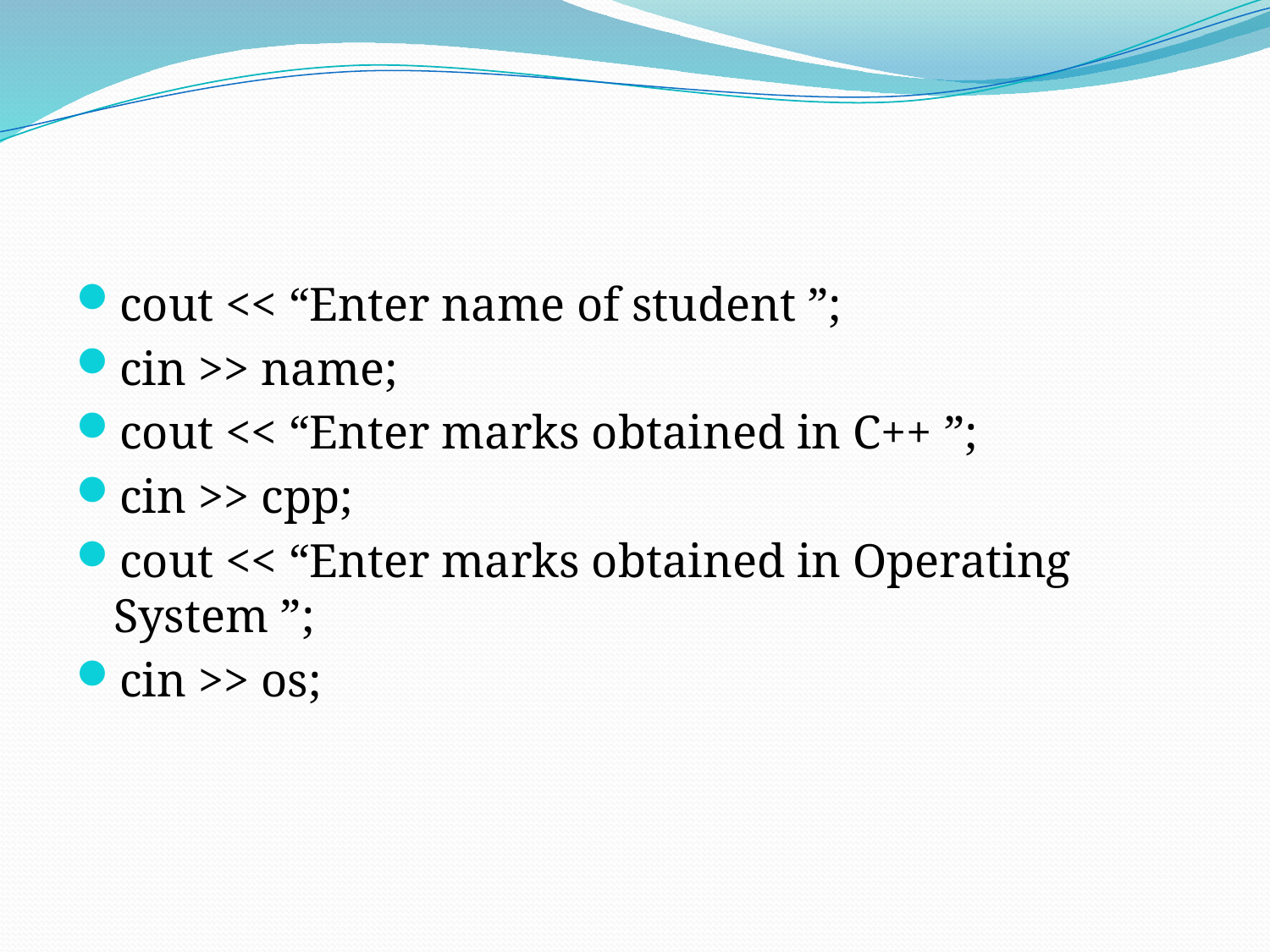

#
cout << “Enter name of student ”;
cin >> name;
cout << “Enter marks obtained in C++ ”;
cin >> cpp;
cout << “Enter marks obtained in Operating System ”;
cin >> os;